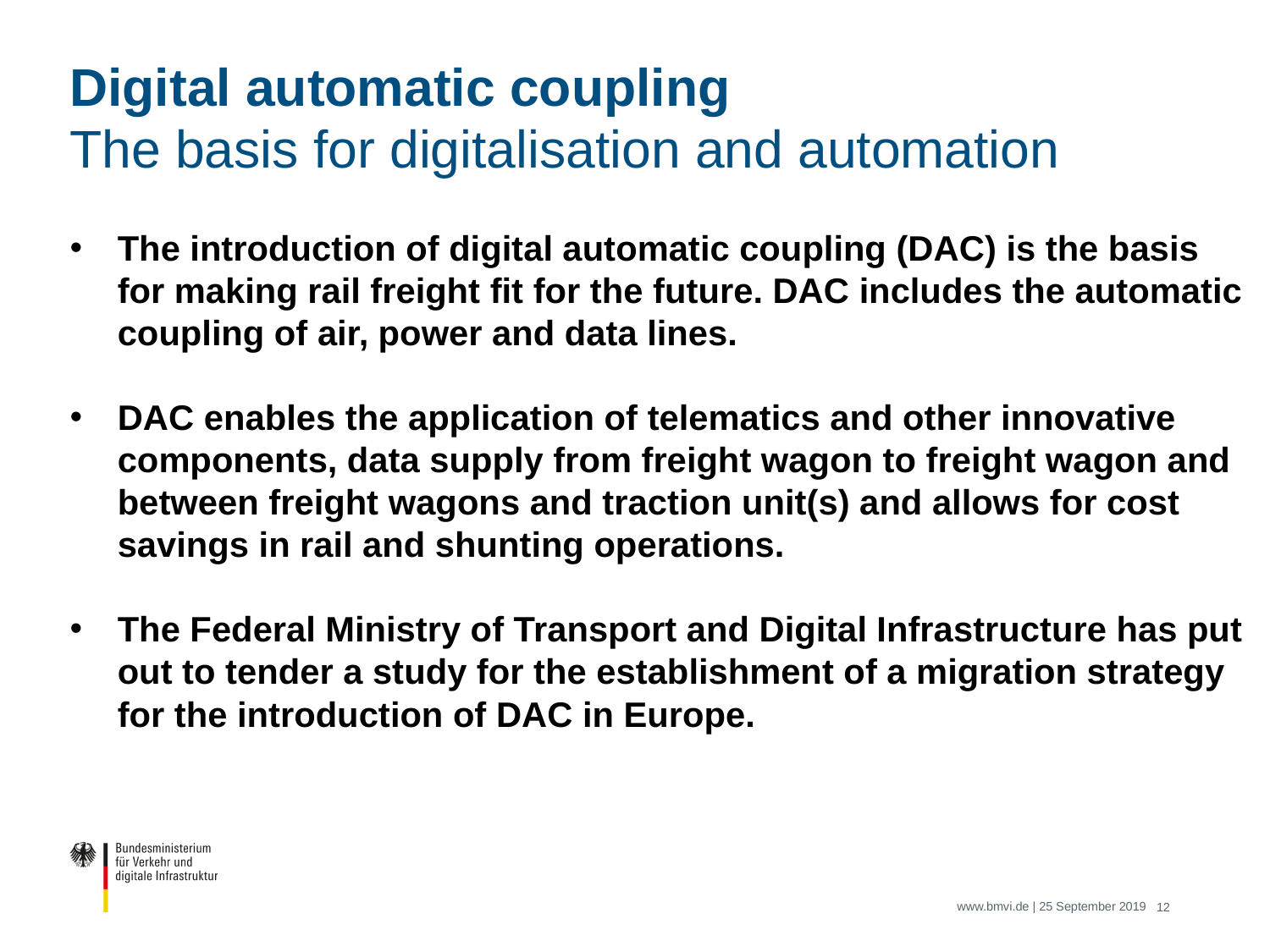

# Digital automatic coupling The basis for digitalisation and automation
The introduction of digital automatic coupling (DAC) is the basis for making rail freight fit for the future. DAC includes the automatic coupling of air, power and data lines.

DAC enables the application of telematics and other innovative components, data supply from freight wagon to freight wagon and between freight wagons and traction unit(s) and allows for cost savings in rail and shunting operations.

The Federal Ministry of Transport and Digital Infrastructure has put out to tender a study for the establishment of a migration strategy for the introduction of DAC in Europe.
www.bmvi.de | 25 September 2019
12